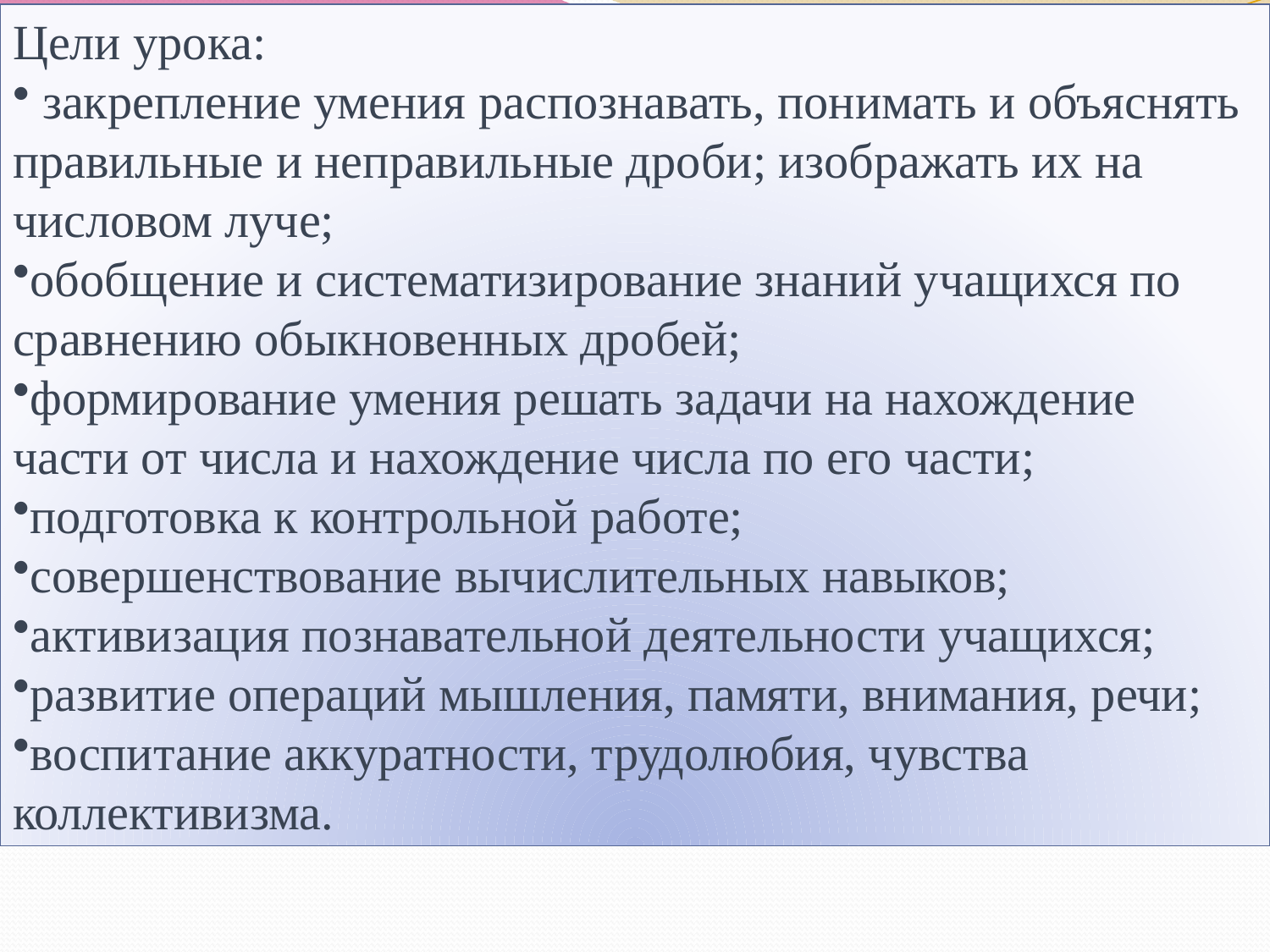

Цели урока:
 закрепление умения распознавать, понимать и объяснять правильные и неправильные дроби; изображать их на числовом луче;
обобщение и систематизирование знаний учащихся по сравнению обыкновенных дробей;
формирование умения решать задачи на нахождение части от числа и нахождение числа по его части;
подготовка к контрольной работе;
совершенствование вычислительных навыков;
активизация познавательной деятельности учащихся;
развитие операций мышления, памяти, внимания, речи;
воспитание аккуратности, трудолюбия, чувства коллективизма.